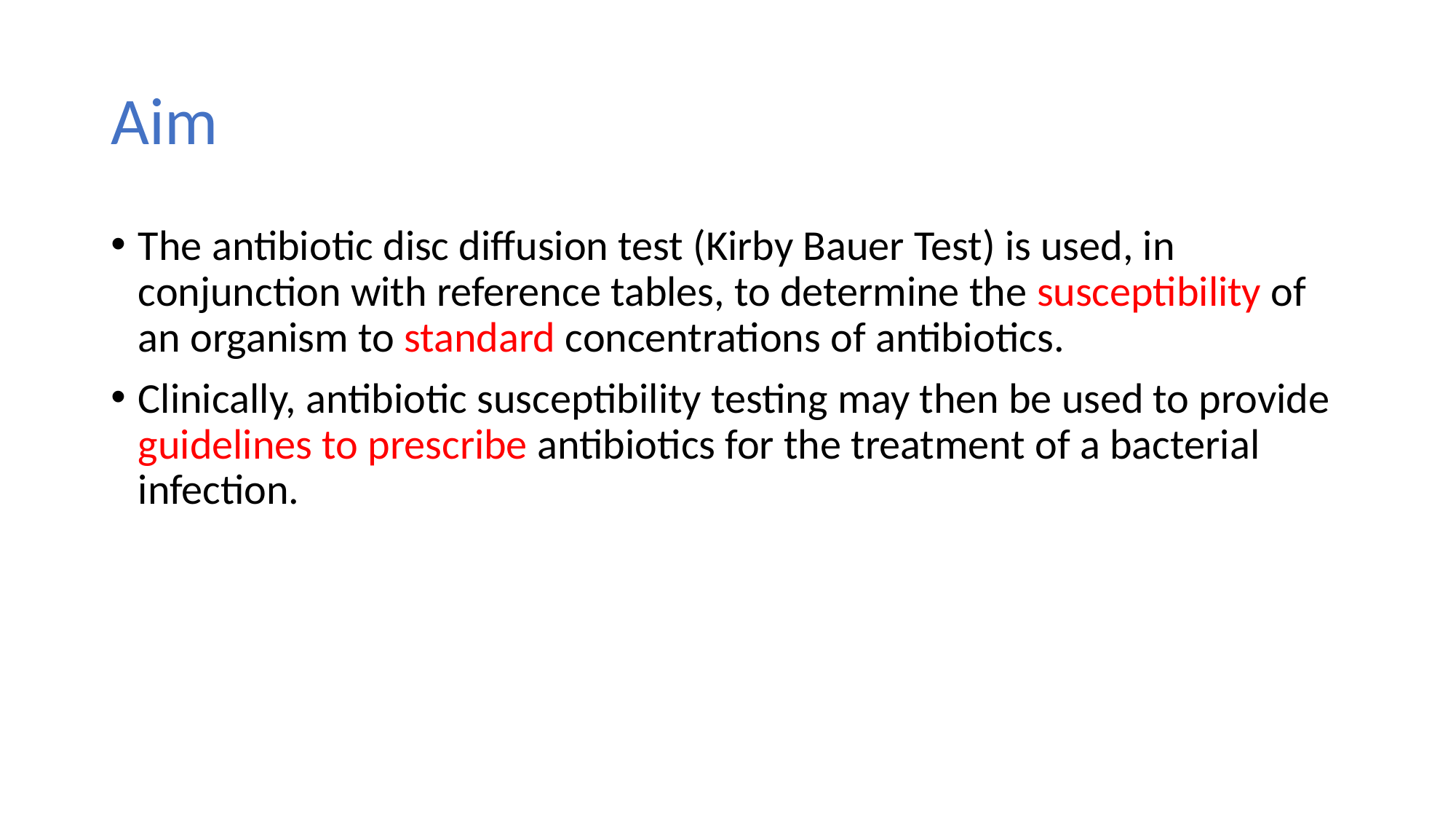

# Aim
The antibiotic disc diffusion test (Kirby Bauer Test) is used, in conjunction with reference tables, to determine the susceptibility of an organism to standard concentrations of antibiotics.
Clinically, antibiotic susceptibility testing may then be used to provide guidelines to prescribe antibiotics for the treatment of a bacterial infection.